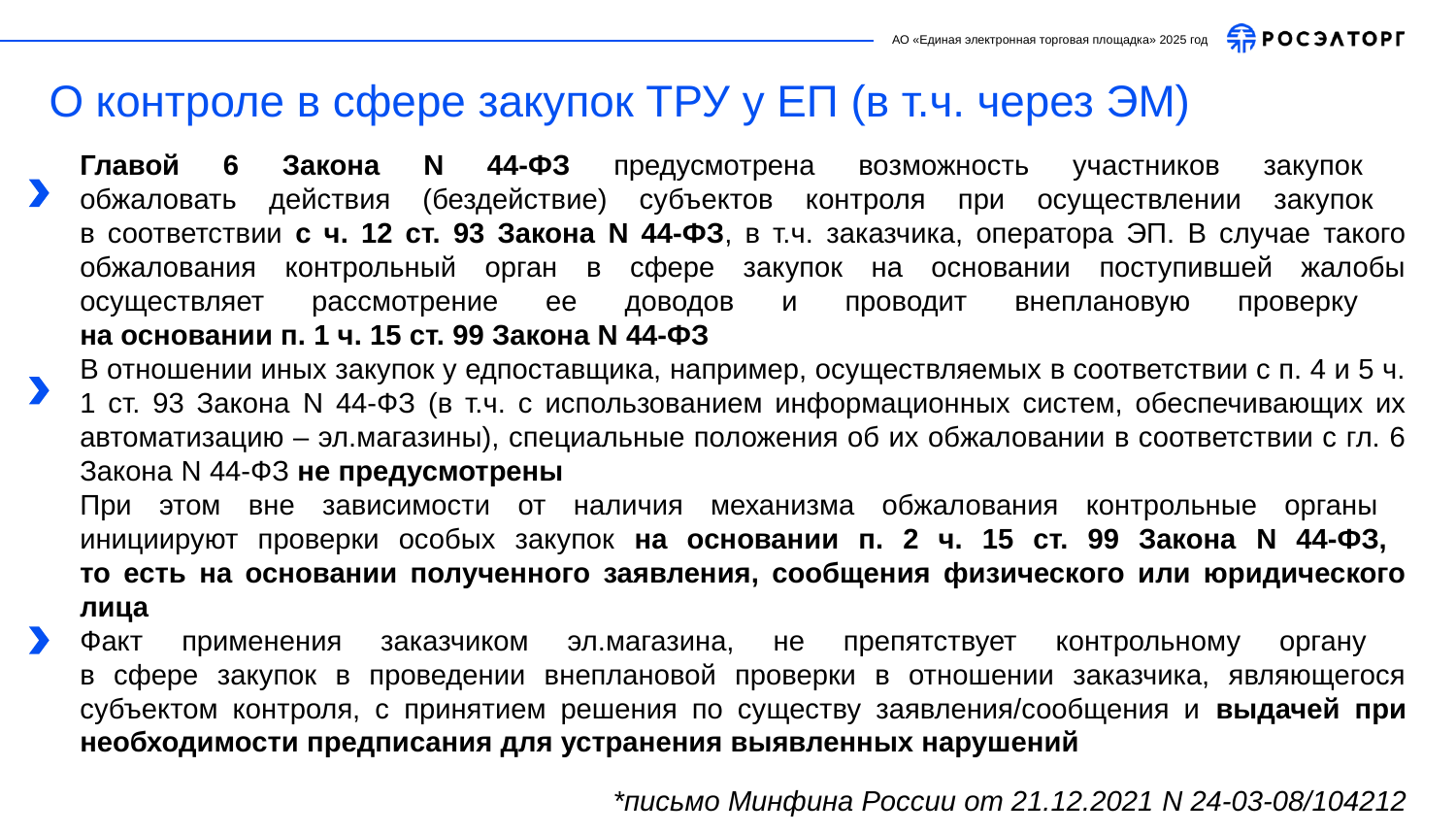

О контроле в сфере закупок ТРУ у ЕП (в т.ч. через ЭМ)
Главой 6 Закона N 44-ФЗ предусмотрена возможность участников закупок
обжаловать действия (бездействие) субъектов контроля при осуществлении закупок
в соответствии с ч. 12 ст. 93 Закона N 44-ФЗ, в т.ч. заказчика, оператора ЭП. В случае такого обжалования контрольный орган в сфере закупок на основании поступившей жалобы осуществляет рассмотрение ее доводов и проводит внеплановую проверку
на основании п. 1 ч. 15 ст. 99 Закона N 44-ФЗ
В отношении иных закупок у едпоставщика, например, осуществляемых в соответствии с п. 4 и 5 ч. 1 ст. 93 Закона N 44-ФЗ (в т.ч. с использованием информационных систем, обеспечивающих их автоматизацию – эл.магазины), специальные положения об их обжаловании в соответствии с гл. 6 Закона N 44-ФЗ не предусмотрены
При этом вне зависимости от наличия механизма обжалования контрольные органы
инициируют проверки особых закупок на основании п. 2 ч. 15 ст. 99 Закона N 44-ФЗ,
то есть на основании полученного заявления, сообщения физического или юридического лица
Факт применения заказчиком эл.магазина, не препятствует контрольному органу
в сфере закупок в проведении внеплановой проверки в отношении заказчика, являющегося субъектом контроля, с принятием решения по существу заявления/сообщения и выдачей при необходимости предписания для устранения выявленных нарушений

*письмо Минфина России от 21.12.2021 N 24-03-08/104212